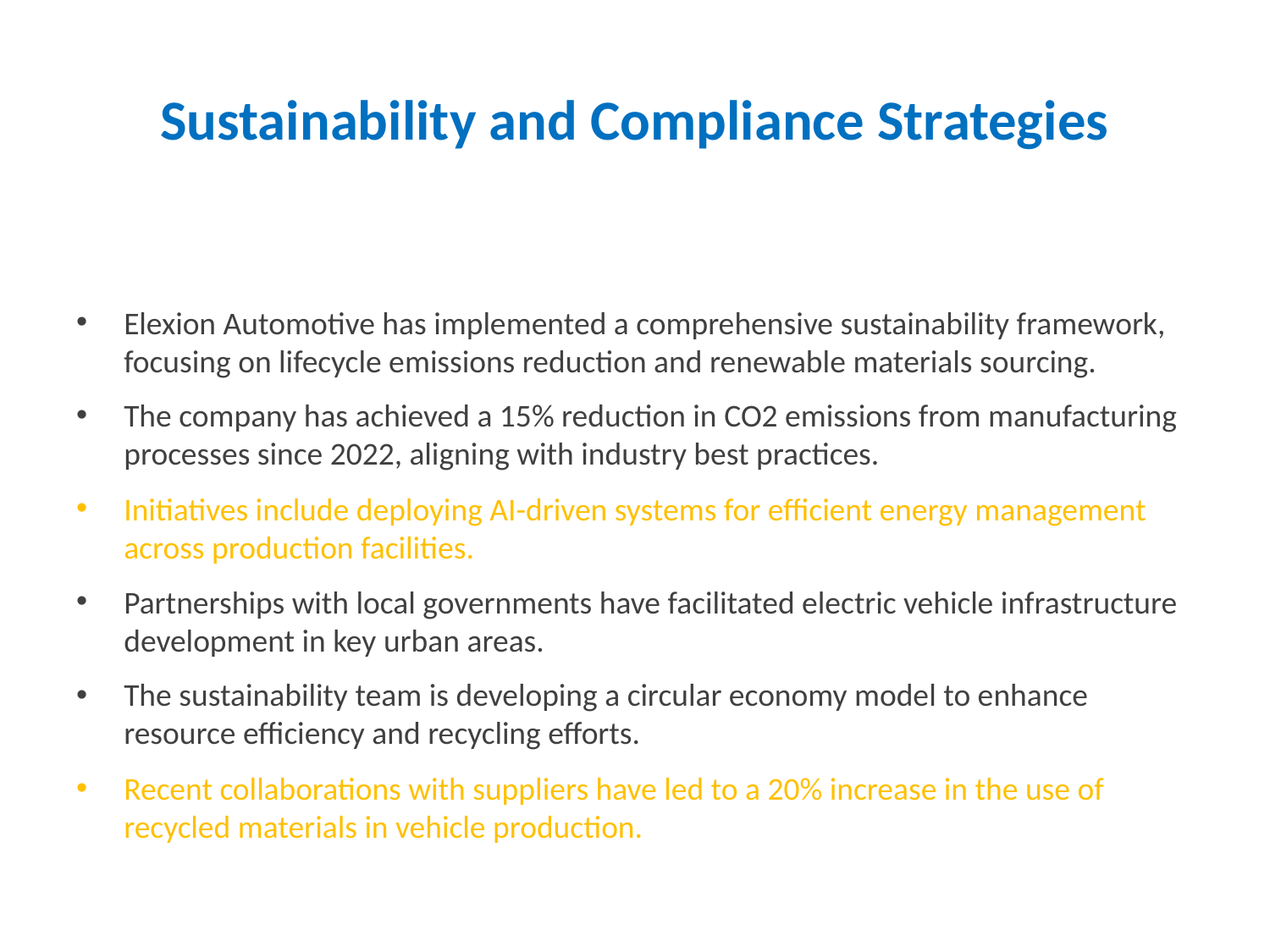

# Sustainability and Compliance Strategies

Elexion Automotive has implemented a comprehensive sustainability framework, focusing on lifecycle emissions reduction and renewable materials sourcing.
The company has achieved a 15% reduction in CO2 emissions from manufacturing processes since 2022, aligning with industry best practices.
Initiatives include deploying AI-driven systems for efficient energy management across production facilities.
Partnerships with local governments have facilitated electric vehicle infrastructure development in key urban areas.
The sustainability team is developing a circular economy model to enhance resource efficiency and recycling efforts.
Recent collaborations with suppliers have led to a 20% increase in the use of recycled materials in vehicle production.